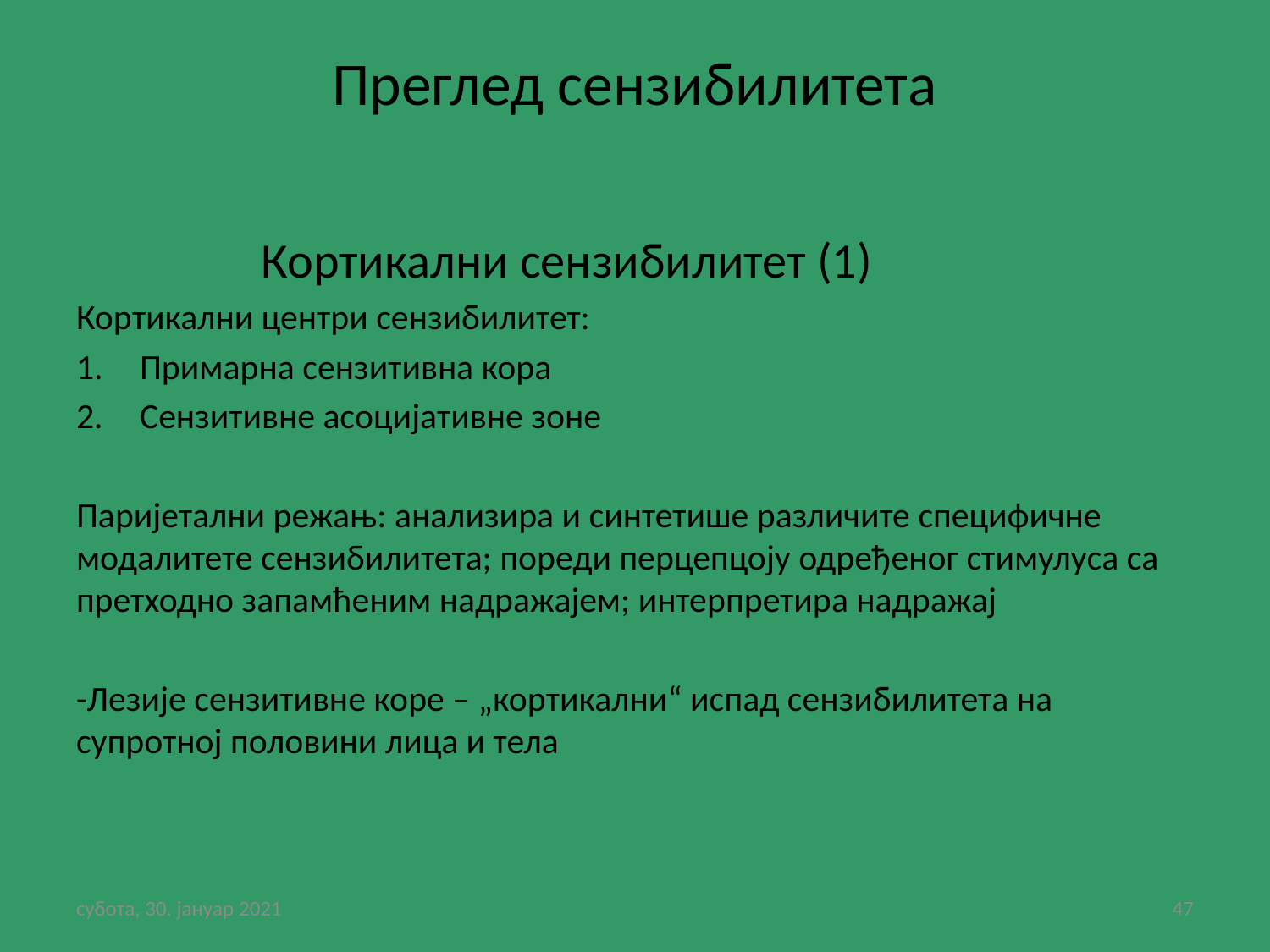

# Преглед сензибилитета
                       Кортикални сензибилитет (1)
Кортикални центри сензибилитет:
Примарна сензитивна кора
Сензитивне асоцијативне зоне

Паријетални режањ: анализира и синтетише различите специфичне модалитете сензибилитета; пореди перцепцоју одређеног стимулуса са претходно запамћеним надражајем; интерпретира надражај

-Лезије сензитивне коре – „кортикални“ испад сензибилитета на супротној половини лица и тела
субота, 30. јануар 2021
47